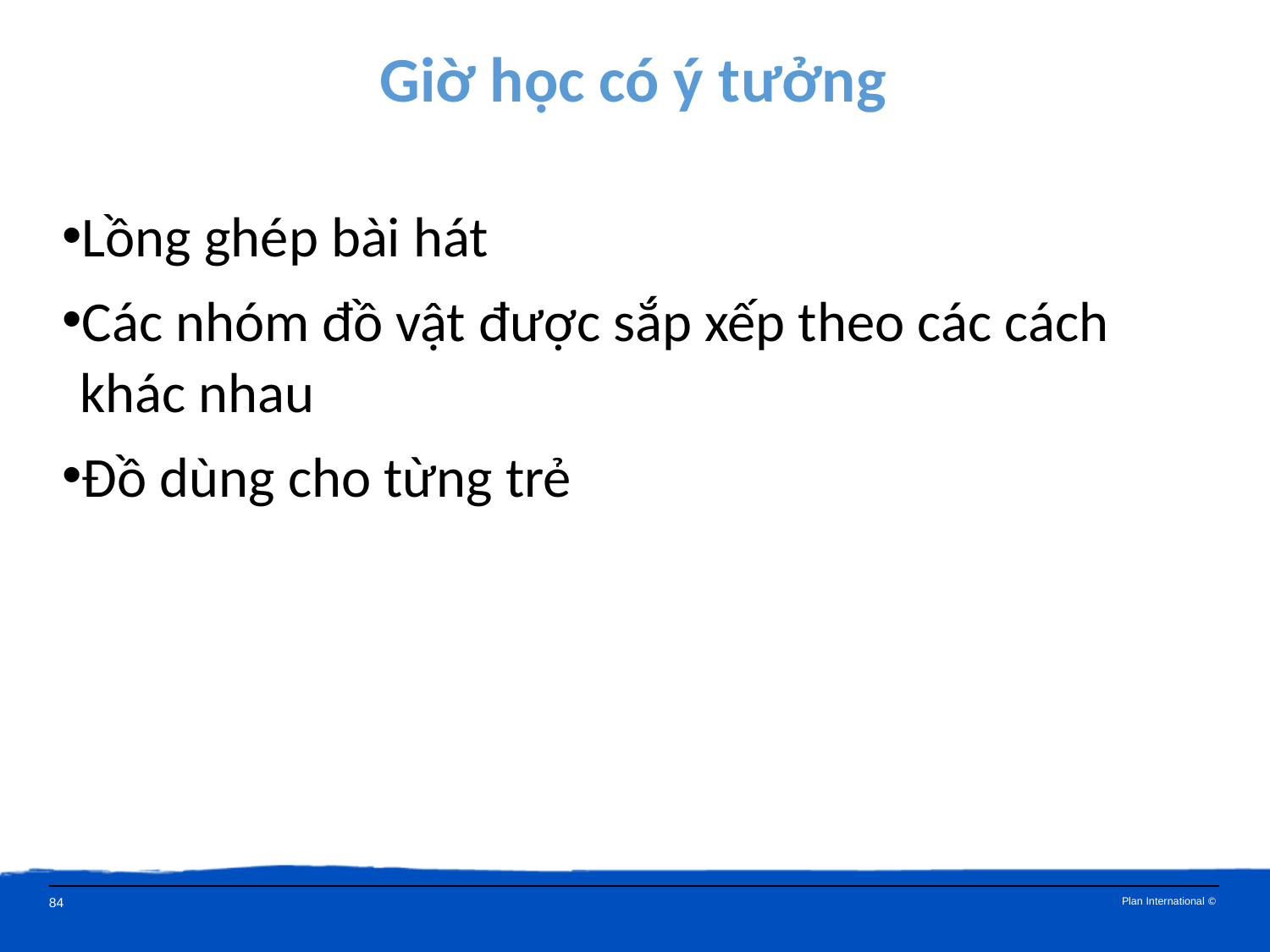

Giờ học có ý tưởng
Lồng ghép bài hát
Các nhóm đồ vật được sắp xếp theo các cách khác nhau
Đồ dùng cho từng trẻ
84